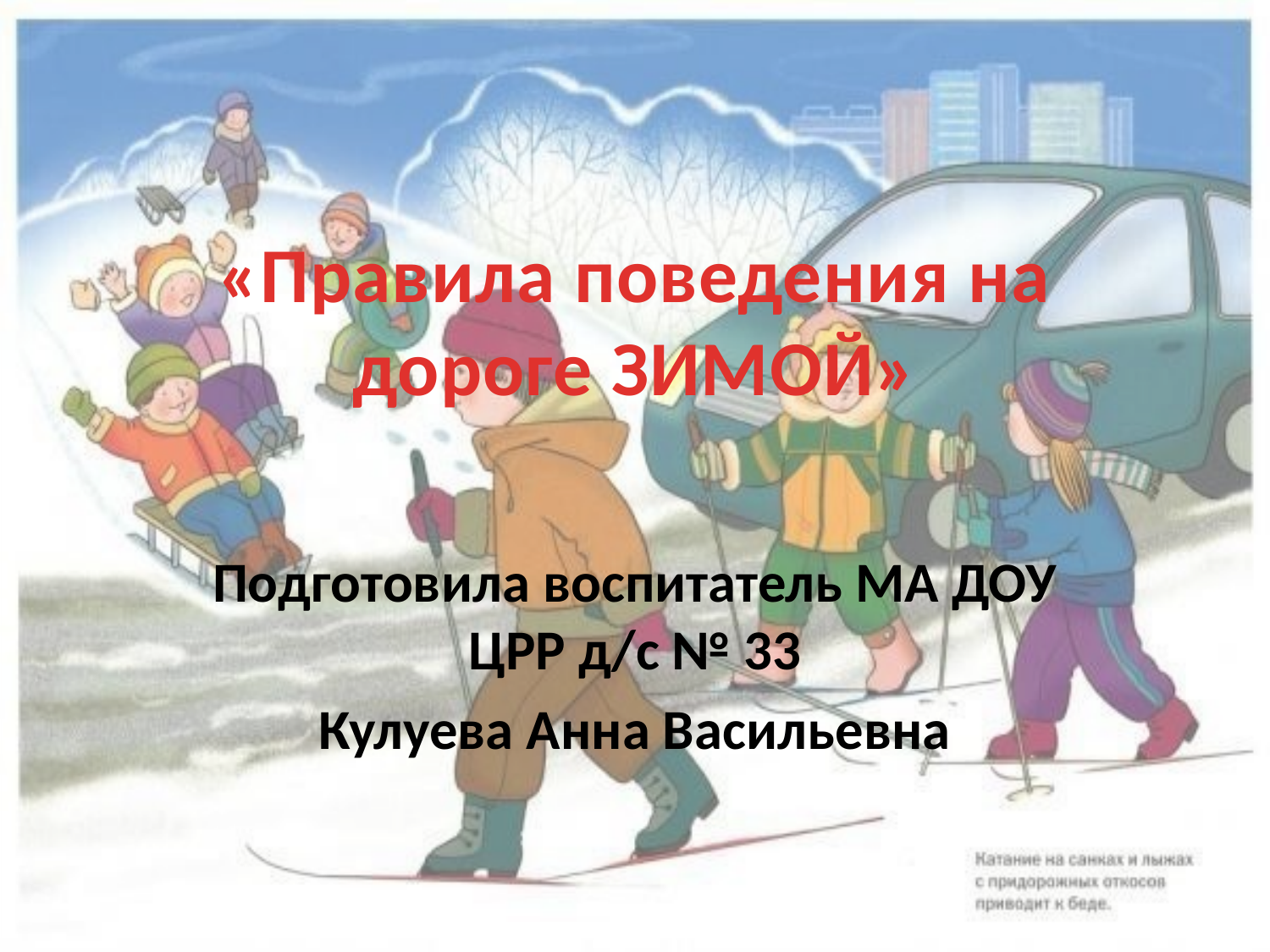

# «Правила поведения на дороге ЗИМОЙ»
Подготовила воспитатель МА ДОУ ЦРР д/с № 33
Кулуева Анна Васильевна